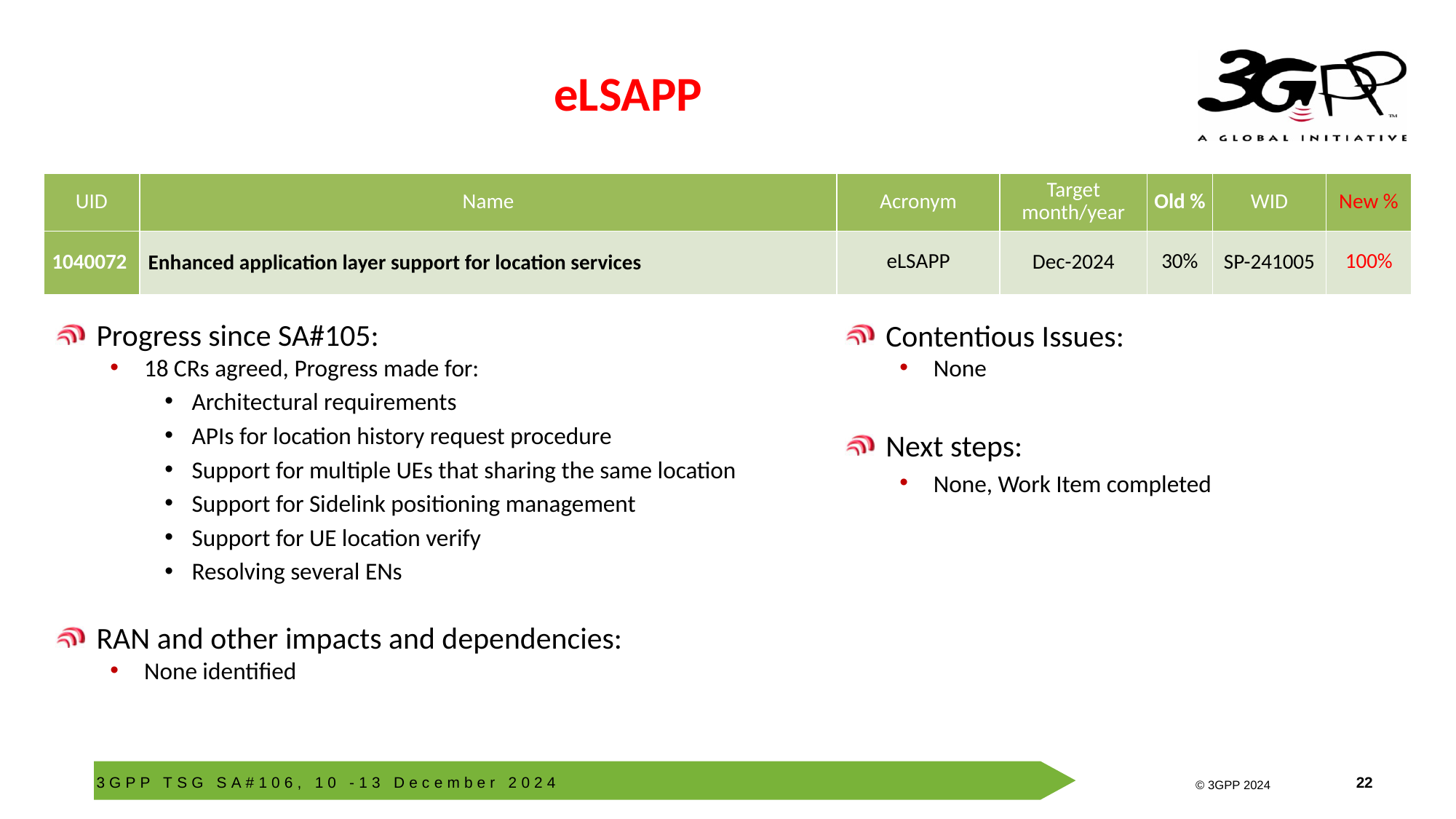

# eLSAPP
| UID | Name | Acronym | Target month/year | Old % | WID | New % |
| --- | --- | --- | --- | --- | --- | --- |
| 1040072 | Enhanced application layer support for location services | eLSAPP | Dec-2024 | 30% | SP-241005 | 100% |
Progress since SA#105:
18 CRs agreed, Progress made for:
Architectural requirements
APIs for location history request procedure
Support for multiple UEs that sharing the same location
Support for Sidelink positioning management
Support for UE location verify
Resolving several ENs

RAN and other impacts and dependencies:
None identified
Contentious Issues:
None

Next steps:
None, Work Item completed